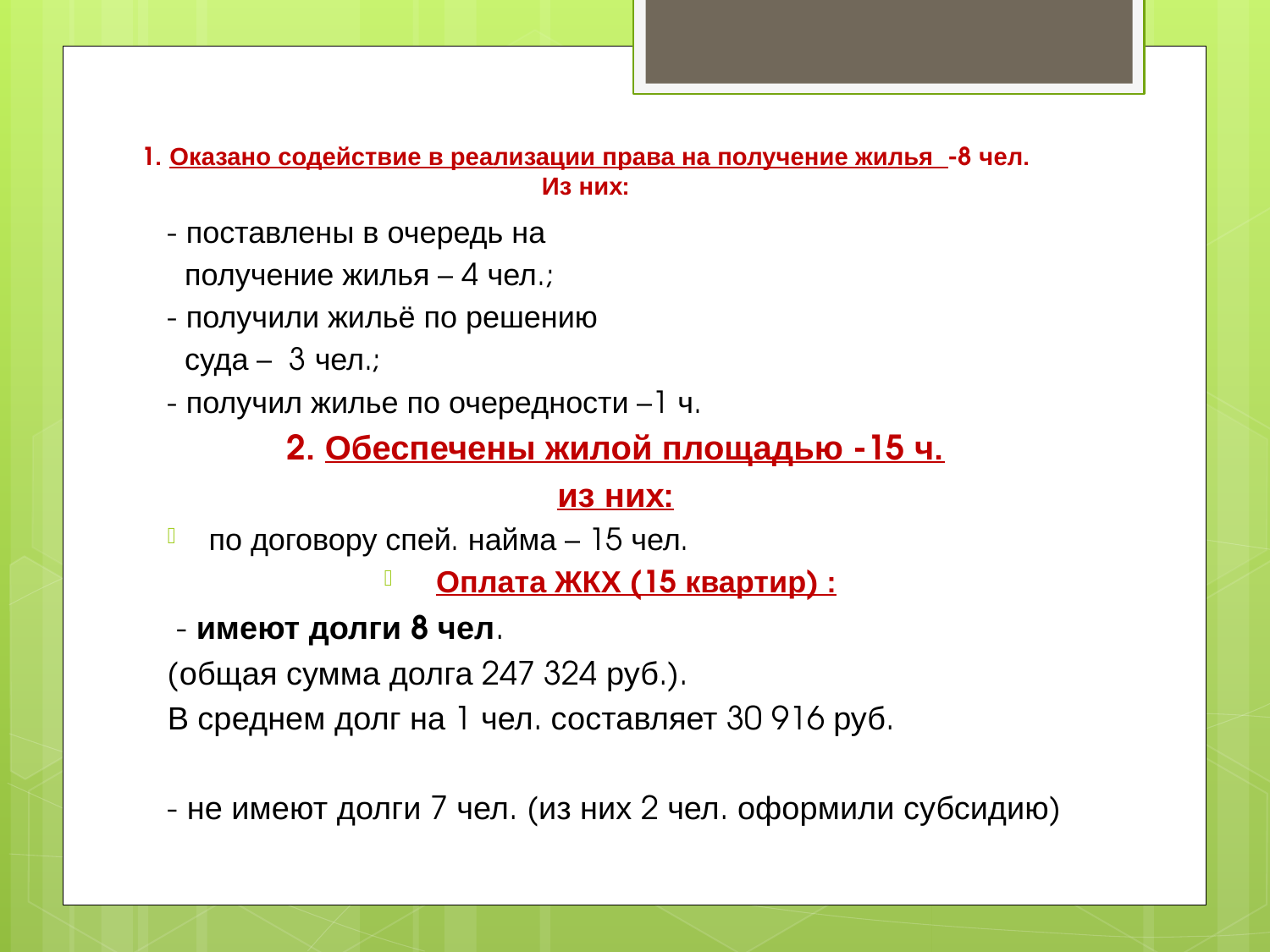

# 1. Оказано содействие в реализации права на получение жилья  -8 чел. Из них:
- поставлены в очередь на
  получение жилья – 4 чел.;
- получили жильё по решению
  суда –  3 чел.;
- получил жилье по очередности –1 ч.
2. Обеспечены жилой площадью -15 ч.
из них:
по договору спей. найма – 15 чел.
Оплата ЖКХ (15 квартир) :
 - имеют долги 8 чел.
(общая сумма долга 247 324 руб.).
В среднем долг на 1 чел. составляет 30 916 руб.

- не имеют долги 7 чел. (из них 2 чел. оформили субсидию)